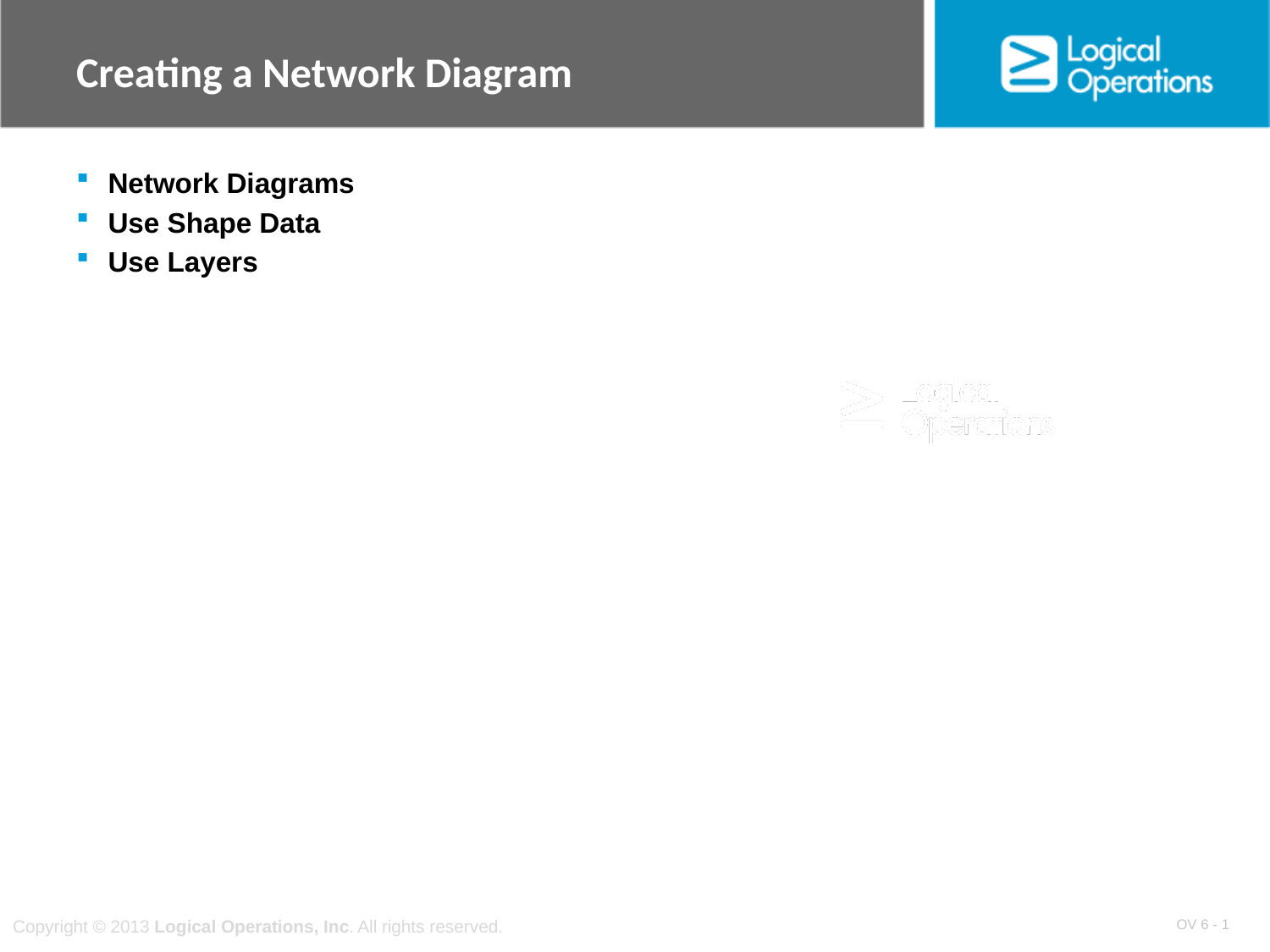

# Creating a Network Diagram
Network Diagrams
Use Shape Data
Use Layers